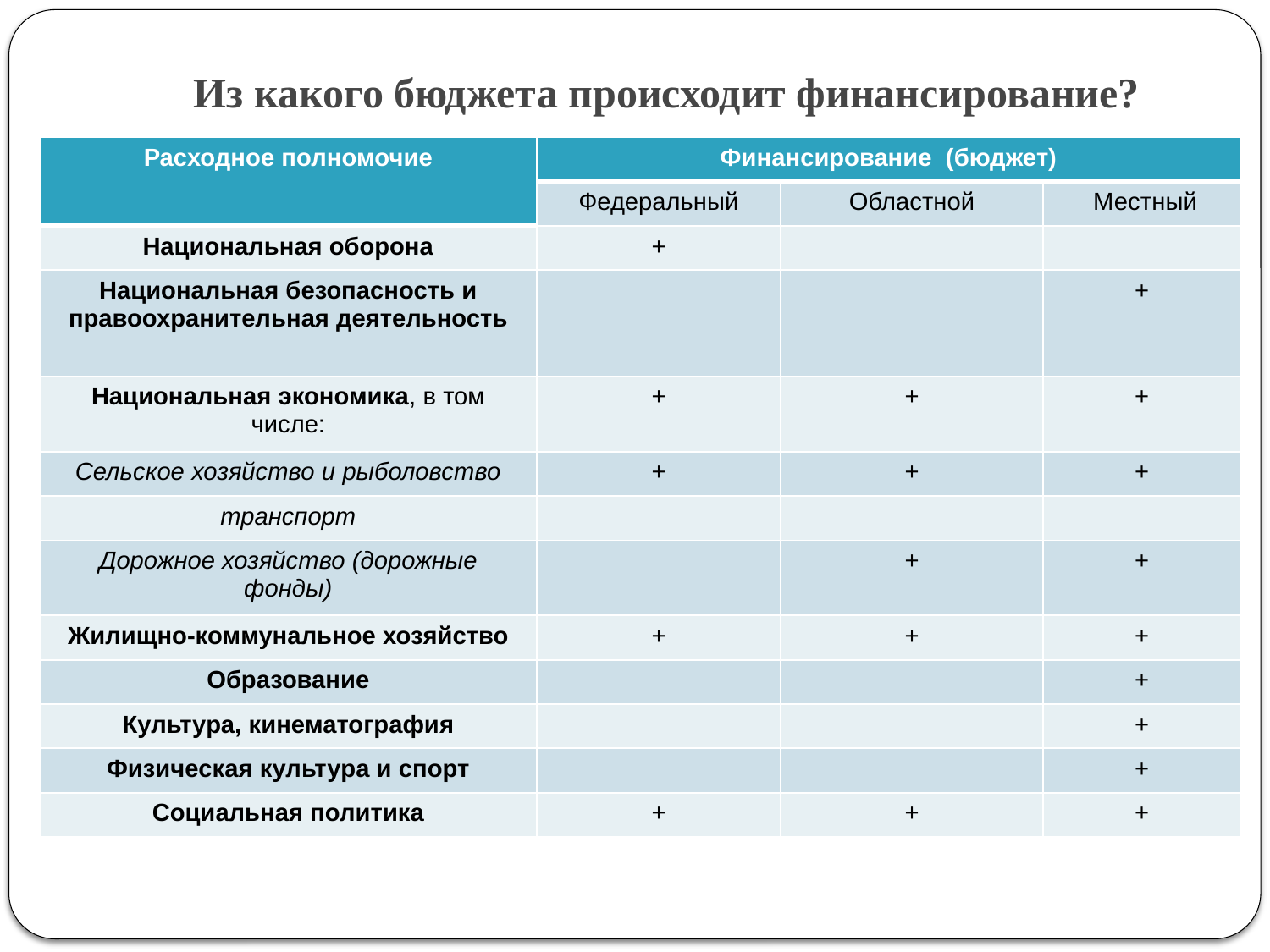

# Из какого бюджета происходит финансирование?
| Расходное полномочие | Финансирование (бюджет) |  |  |
| --- | --- | --- | --- |
|  | Федеральный | Областной | Местный |
| Национальная оборона | + |  |  |
| Национальная безопасность и правоохранительная деятельность |  |  | + |
| Национальная экономика, в том числе: | + | + | + |
| Сельское хозяйство и рыболовство | + | + | + |
| транспорт |  |  |  |
| Дорожное хозяйство (дорожные фонды) |  | + | + |
| Жилищно-коммунальное хозяйство | + | + | + |
| Образование |  |  | + |
| Культура, кинематография |  |  | + |
| Физическая культура и спорт |  |  | + |
| Социальная политика | + | + | + |